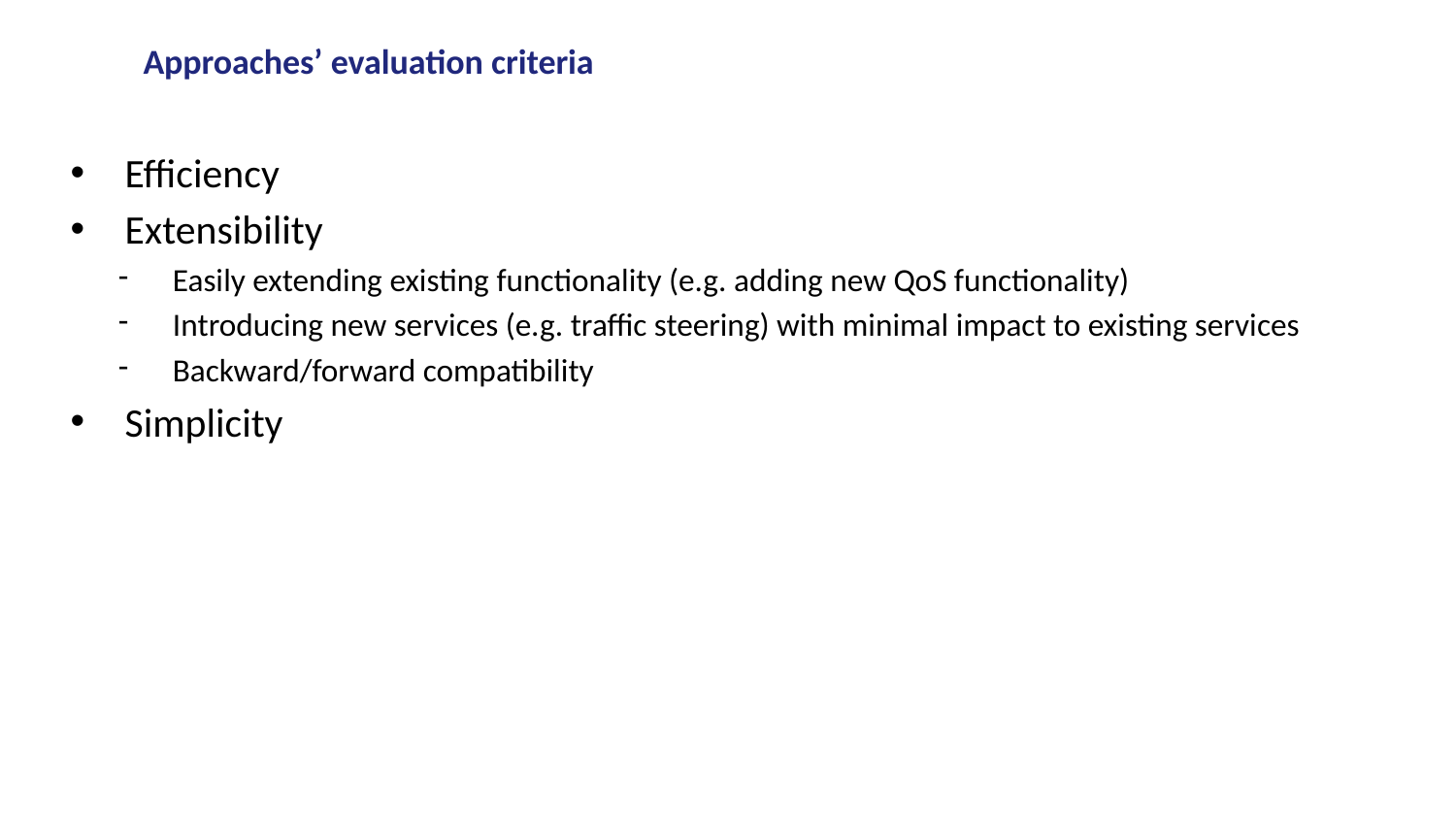

# Approaches’ evaluation criteria
Efficiency
Extensibility
Easily extending existing functionality (e.g. adding new QoS functionality)
Introducing new services (e.g. traffic steering) with minimal impact to existing services
Backward/forward compatibility
Simplicity